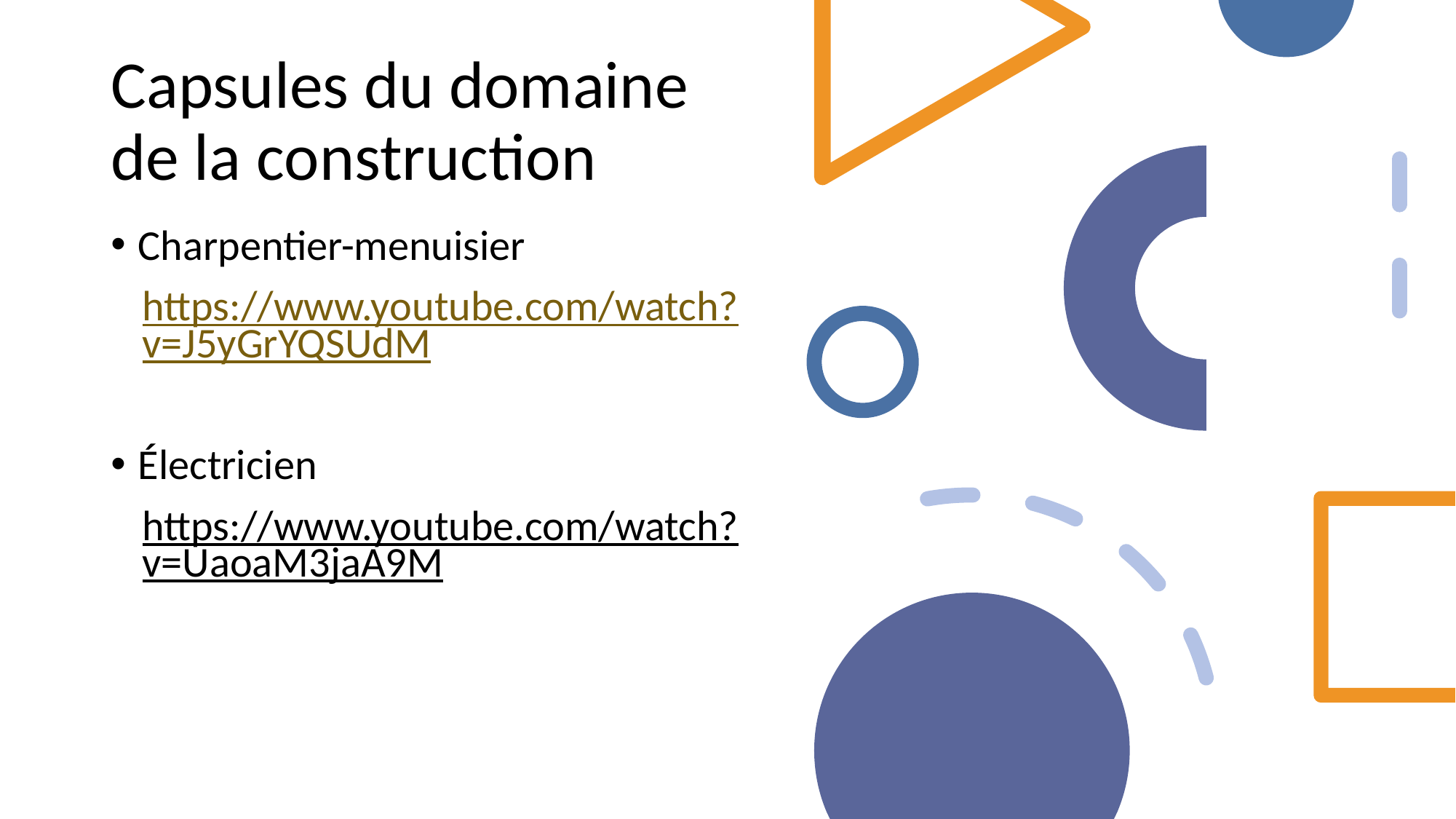

# Capsules du domaine de la construction

Charpentier-menuisier
https://www.youtube.com/watch?v=J5yGrYQSUdM

Électricien
https://www.youtube.com/watch?v=UaoaM3jaA9M